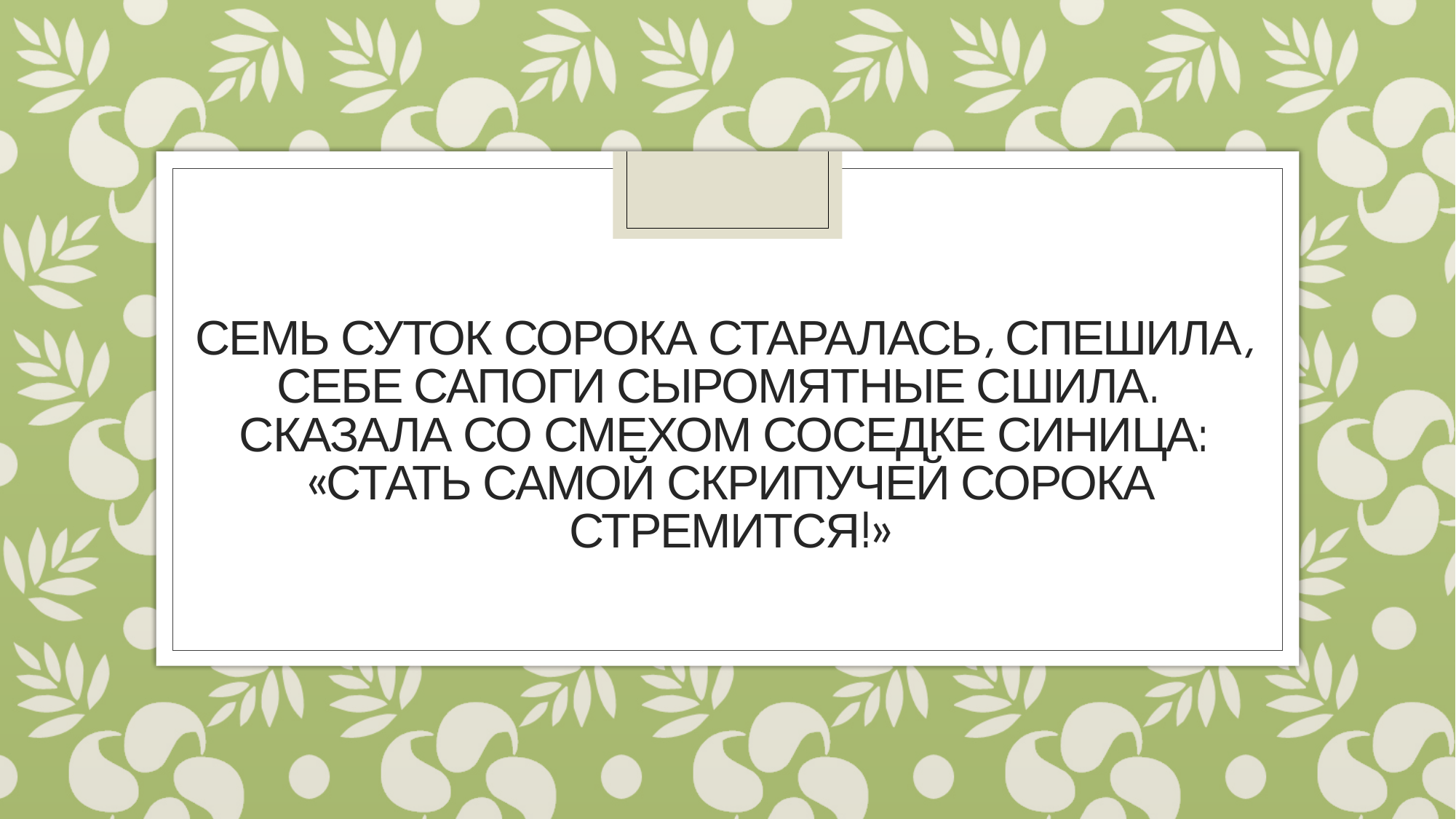

# Семь суток сорока старалась, спешила,  Себе сапоги сыромятные сшила.   Сказала со смехом соседке синица:  «Стать самой скрипучей сорока стремится!»